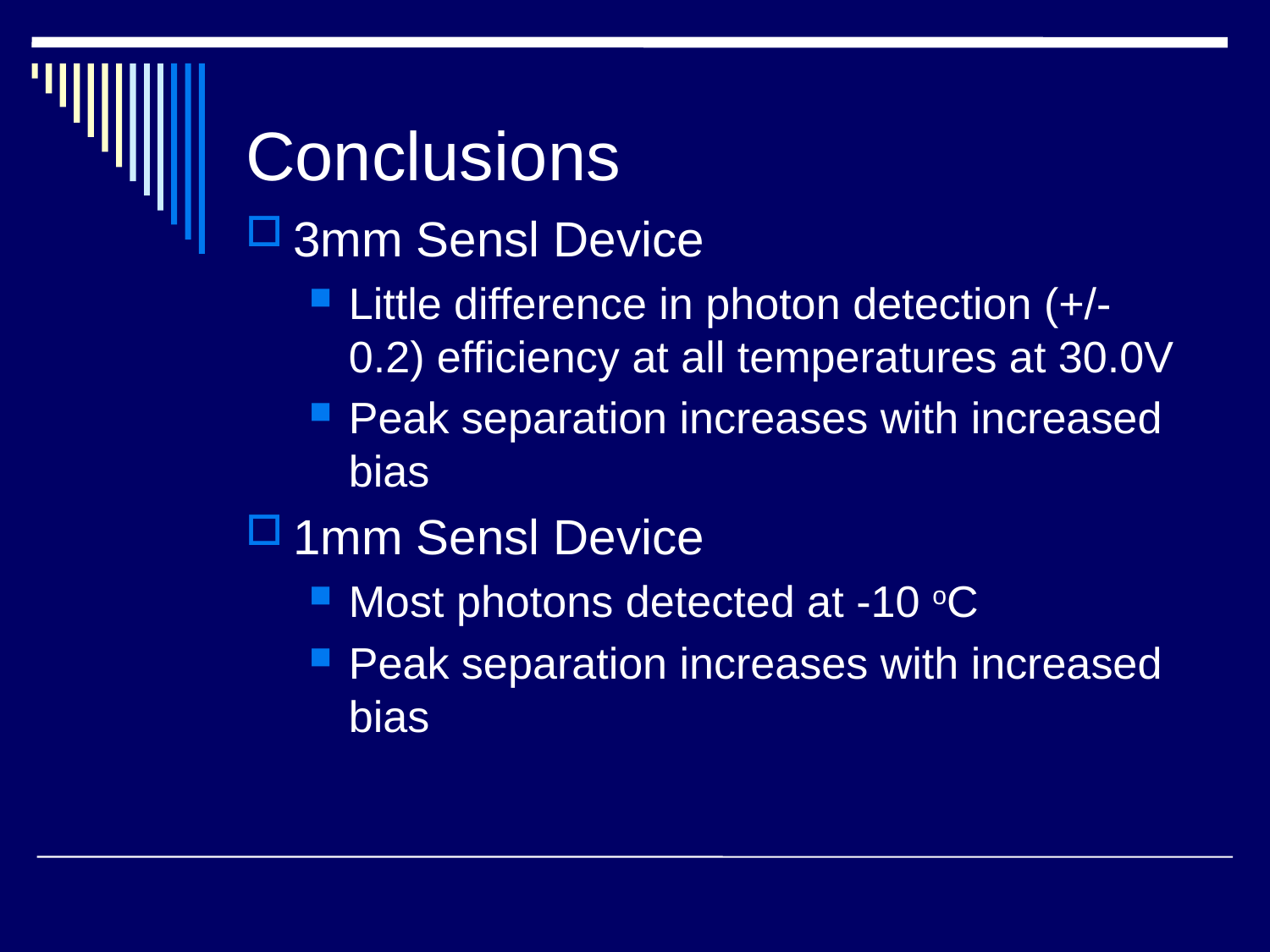

# Conclusions
3mm Sensl Device
Little difference in photon detection (+/- 0.2) efficiency at all temperatures at 30.0V
Peak separation increases with increased bias
1mm Sensl Device
Most photons detected at -10 oC
Peak separation increases with increased bias